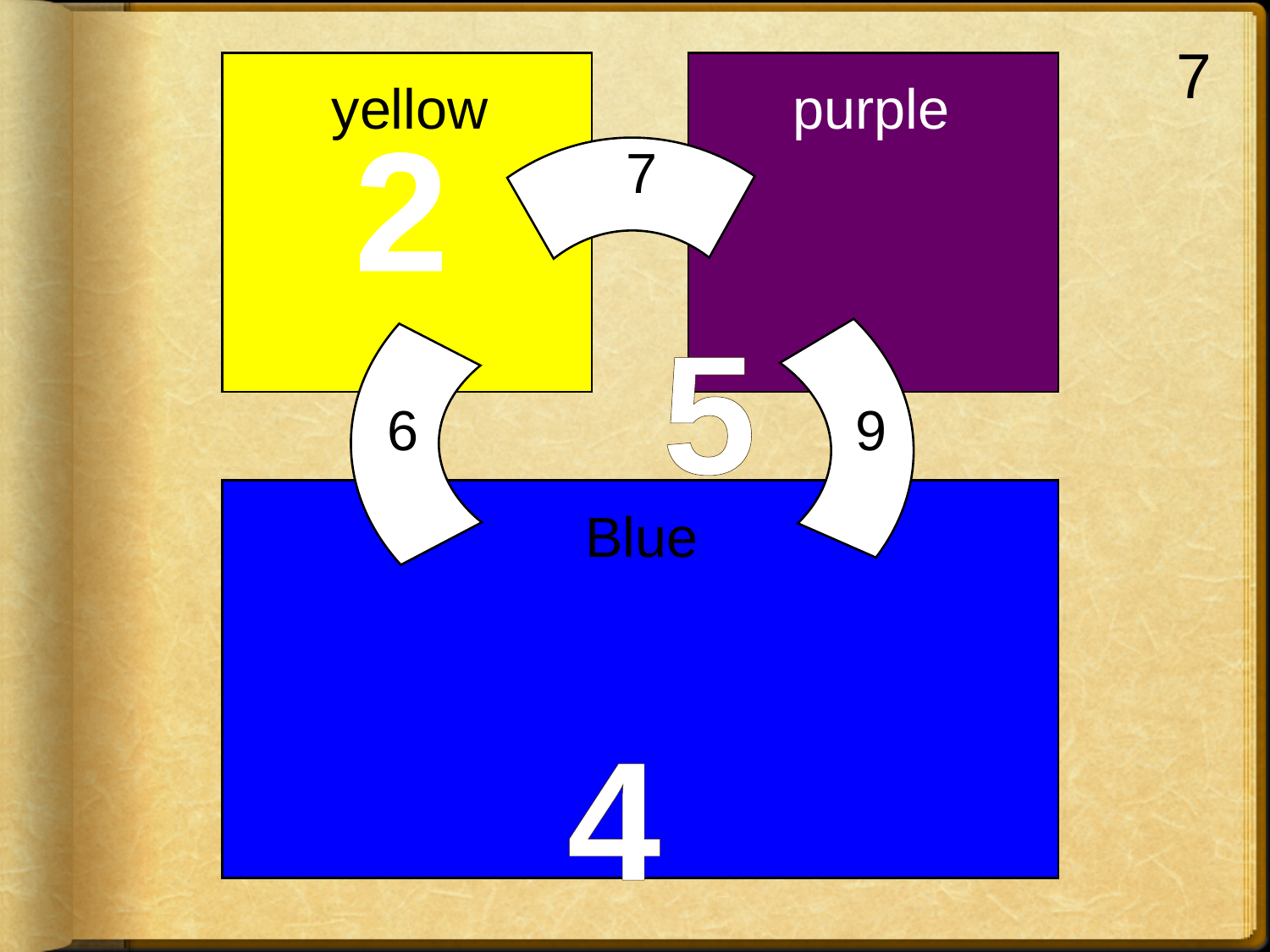

7

yellow
purple
 7

  6

    9

Blue
        5

4